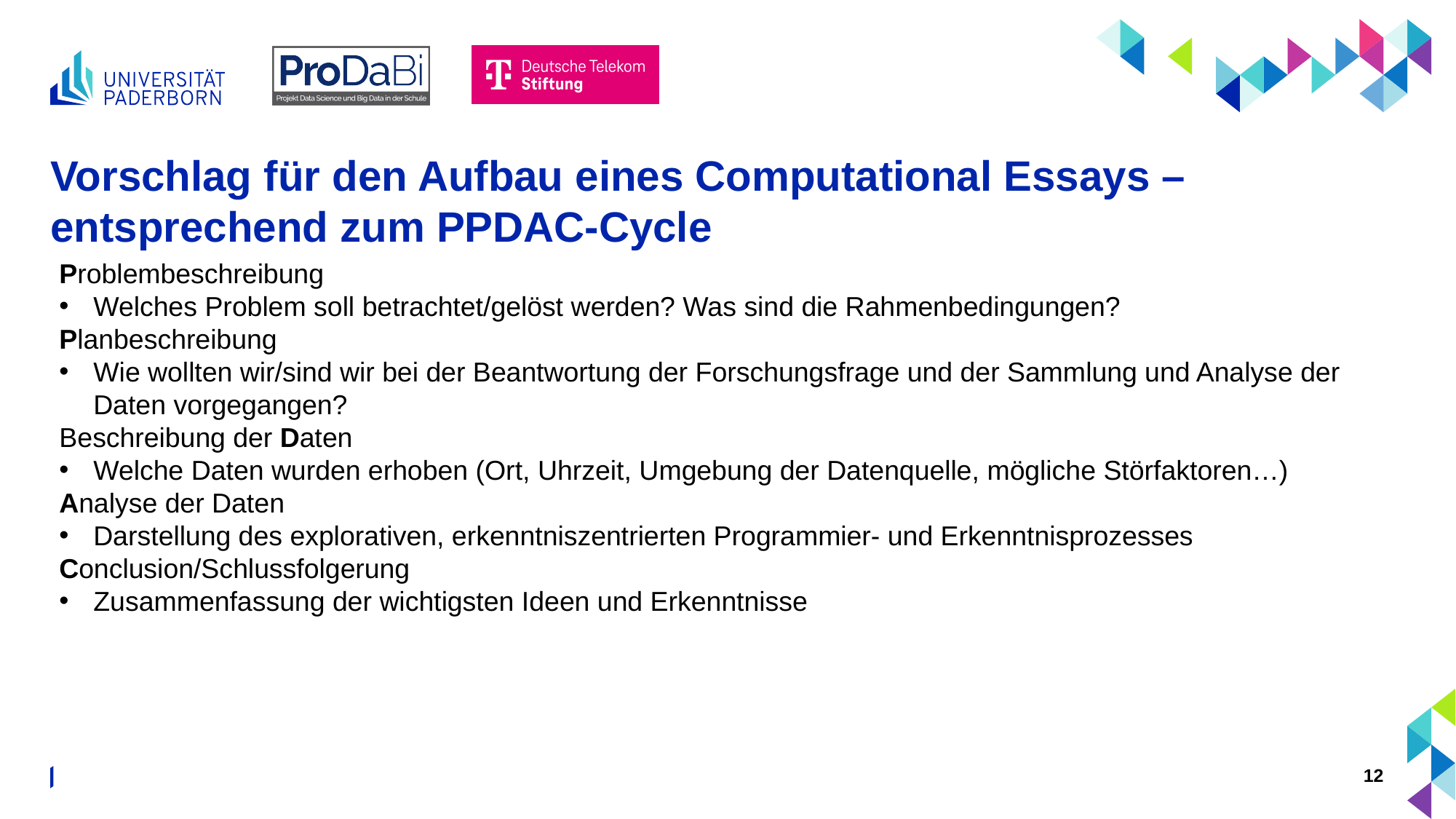

# Vorschlag für den Aufbau eines Computational Essays – entsprechend zum PPDAC-Cycle

Problembeschreibung
Welches Problem soll betrachtet/gelöst werden? Was sind die Rahmenbedingungen?
Planbeschreibung
Wie wollten wir/sind wir bei der Beantwortung der Forschungsfrage und der Sammlung und Analyse der Daten vorgegangen?
Beschreibung der Daten
Welche Daten wurden erhoben (Ort, Uhrzeit, Umgebung der Datenquelle, mögliche Störfaktoren…)
Analyse der Daten
Darstellung des explorativen, erkenntniszentrierten Programmier- und Erkenntnisprozesses
Conclusion/Schlussfolgerung
Zusammenfassung der wichtigsten Ideen und Erkenntnisse
Input: Computational Essays
12